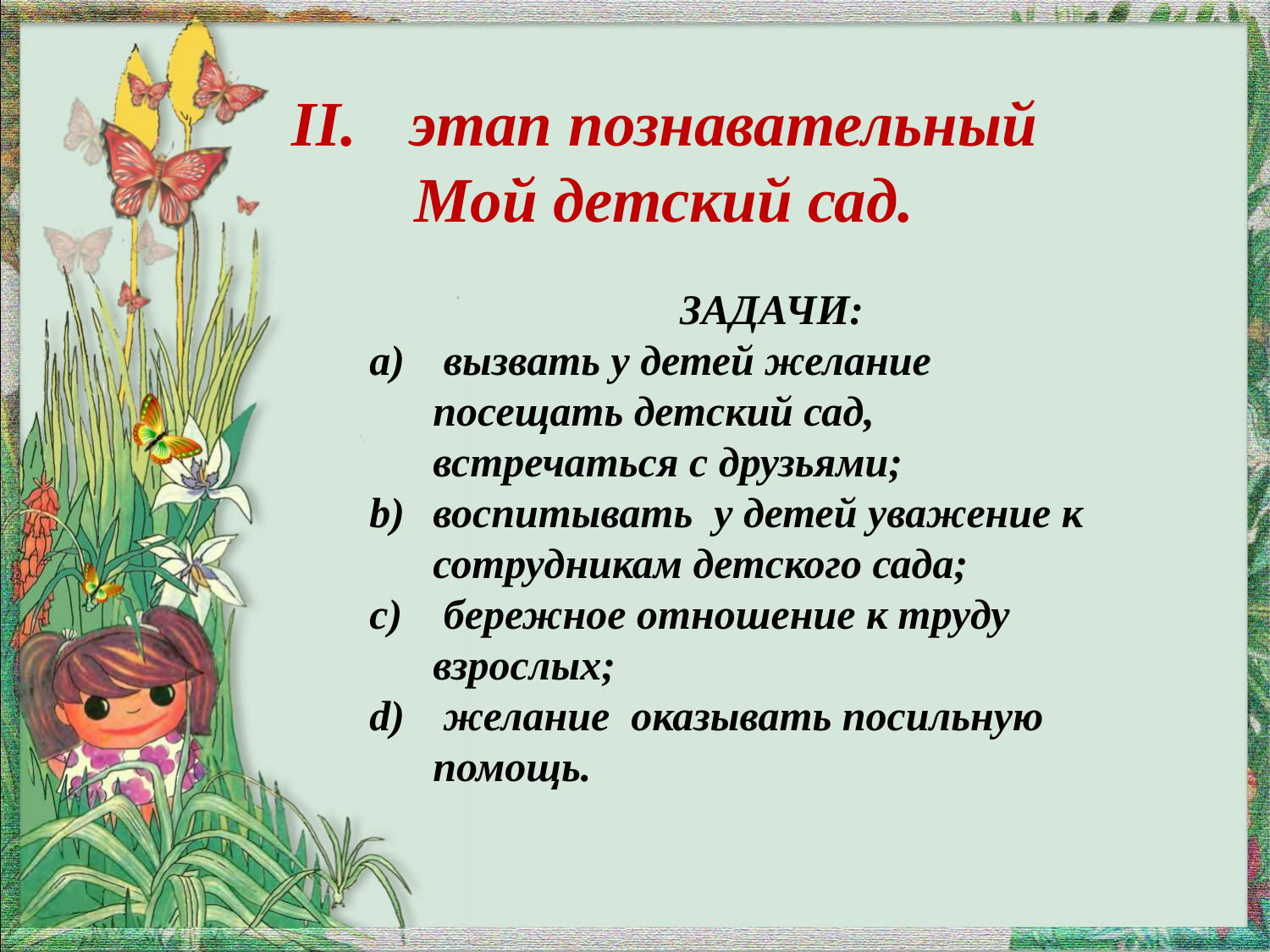

этап познавательный
Мой детский сад.
ЗАДАЧИ:
 вызвать у детей желание посещать детский сад, встречаться с друзьями;
воспитывать  у детей уважение к сотрудникам детского сада;
 бережное отношение к труду взрослых;
 желание  оказывать посильную помощь.